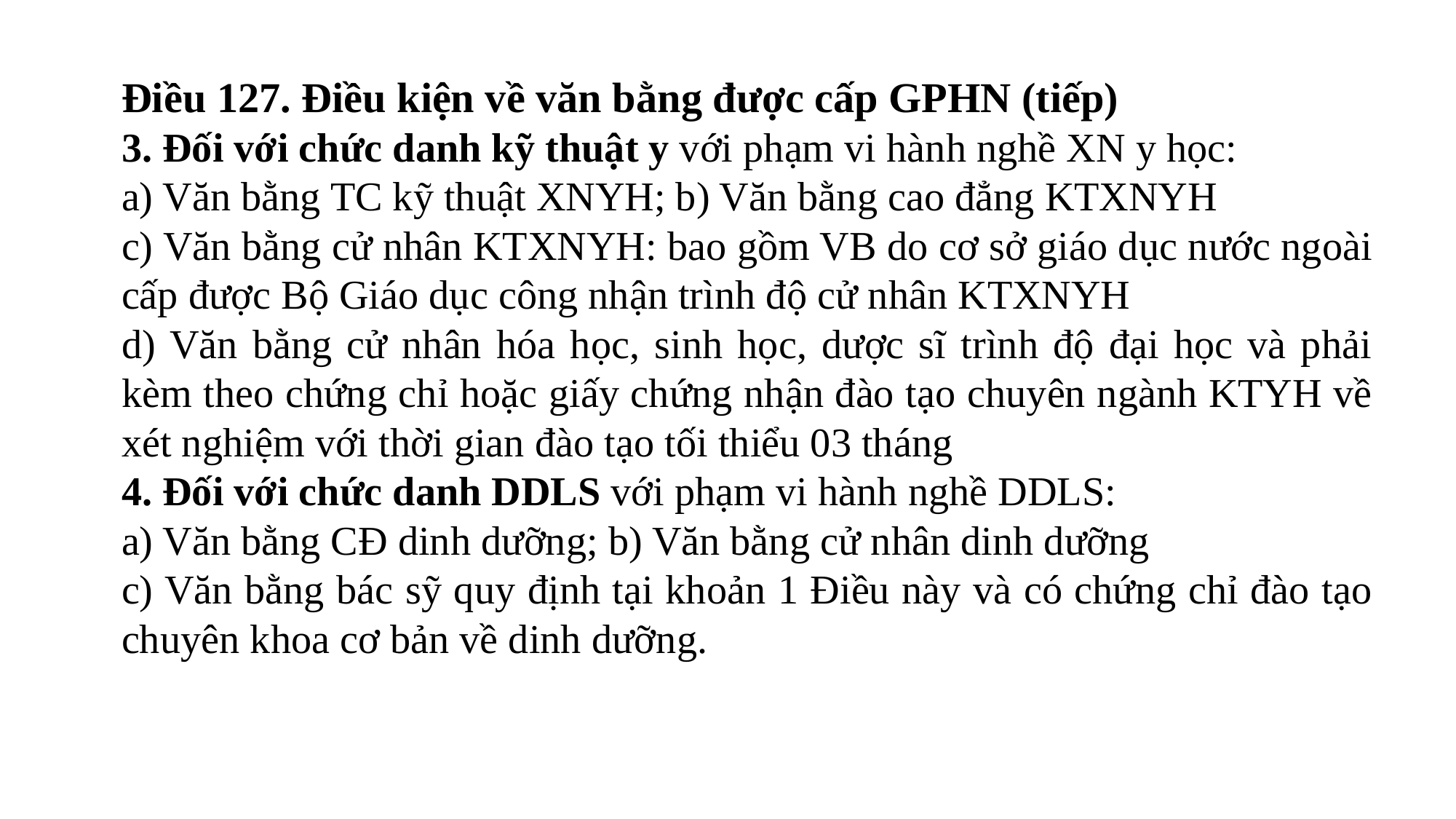

Điều 127. Điều kiện về văn bằng được cấp GPHN (tiếp)
3. Đối với chức danh kỹ thuật y với phạm vi hành nghề XN y học:
a) Văn bằng TC kỹ thuật XNYH; b) Văn bằng cao đẳng KTXNYH
c) Văn bằng cử nhân KTXNYH: bao gồm VB do cơ sở giáo dục nước ngoài cấp được Bộ Giáo dục công nhận trình độ cử nhân KTXNYH
d) Văn bằng cử nhân hóa học, sinh học, dược sĩ trình độ đại học và phải kèm theo chứng chỉ hoặc giấy chứng nhận đào tạo chuyên ngành KTYH về xét nghiệm với thời gian đào tạo tối thiểu 03 tháng
4. Đối với chức danh DDLS với phạm vi hành nghề DDLS:
a) Văn bằng CĐ dinh dưỡng; b) Văn bằng cử nhân dinh dưỡng
c) Văn bằng bác sỹ quy định tại khoản 1 Điều này và có chứng chỉ đào tạo chuyên khoa cơ bản về dinh dưỡng.